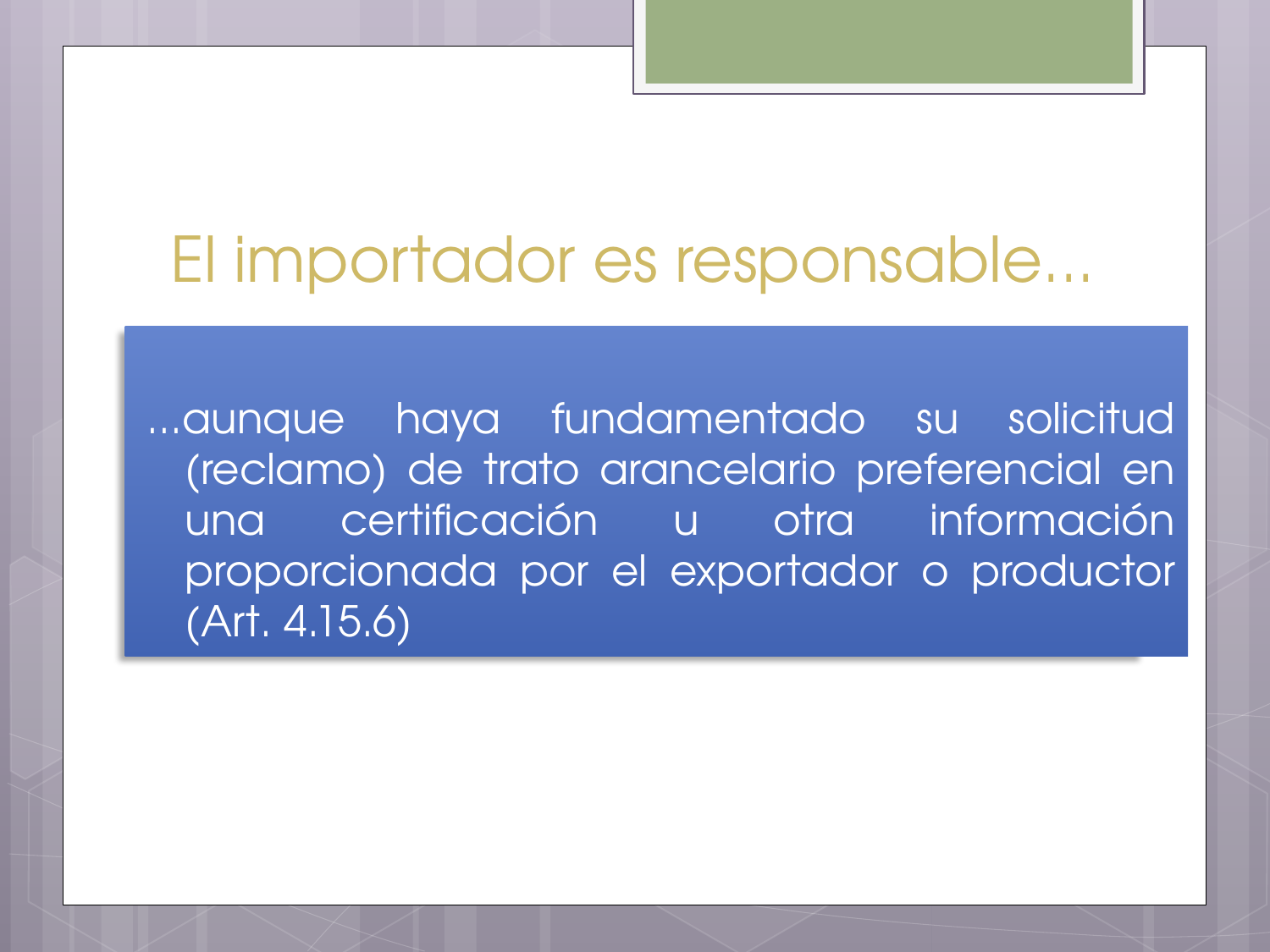

# El importador es responsable...

...aunque haya fundamentado su solicitud (reclamo) de trato arancelario preferencial en una certificación u otra información proporcionada por el exportador o productor (Art. 4.15.6)